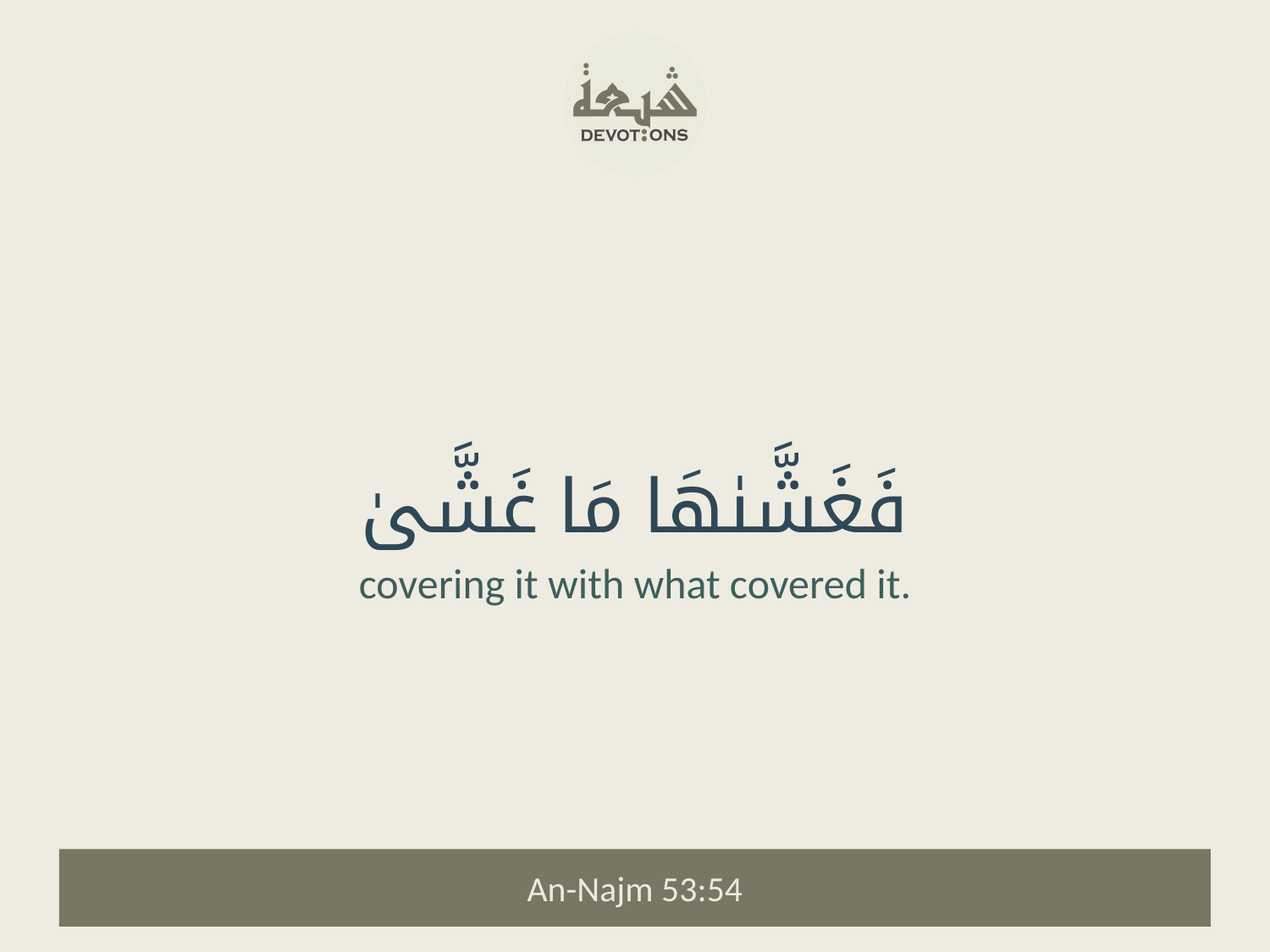

فَغَشَّىٰهَا مَا غَشَّىٰ
covering it with what covered it.
An-Najm 53:54